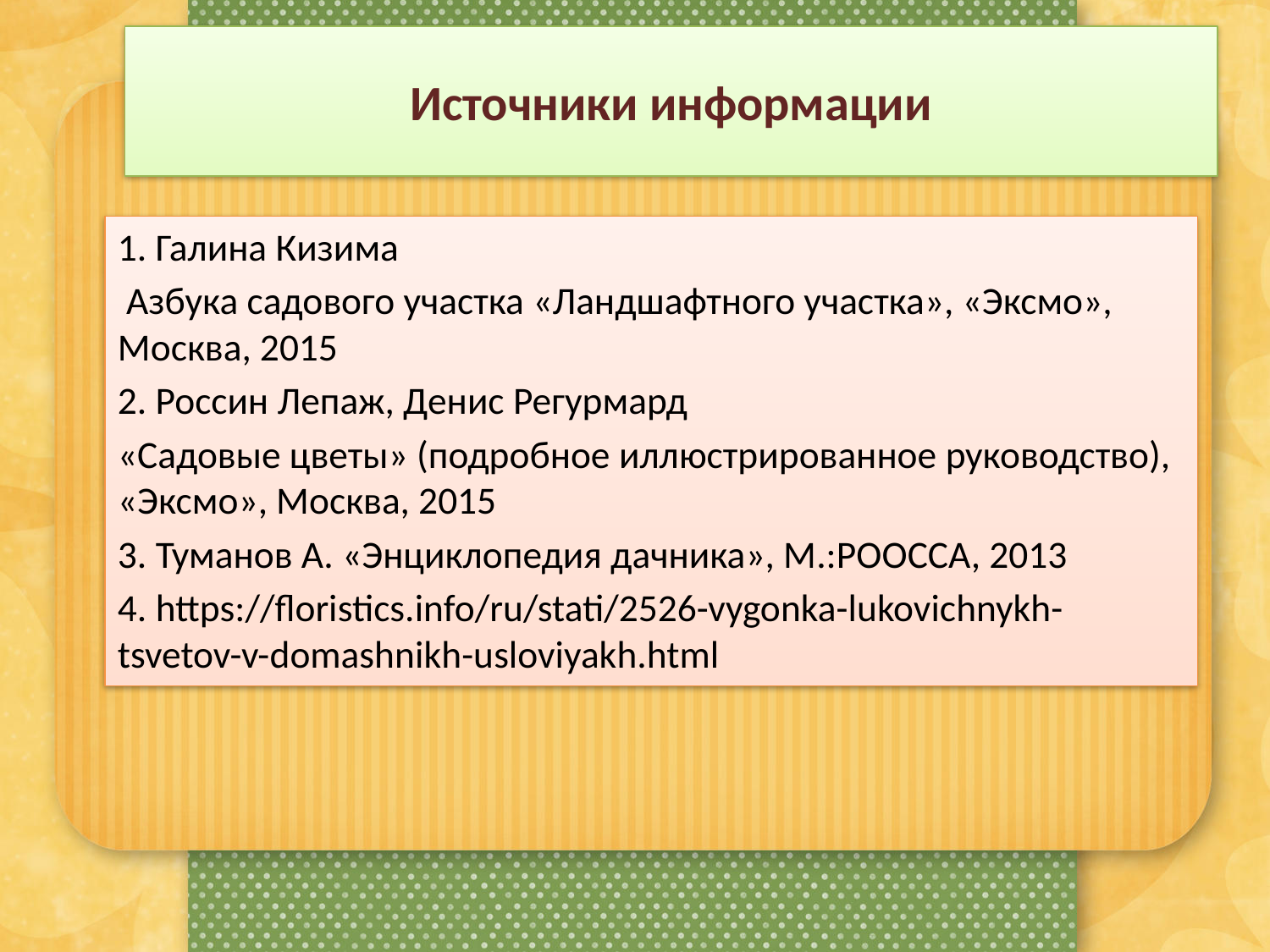

# Источники информации
1. Галина Кизима
 Азбука садового участка «Ландшафтного участка», «Эксмо», Москва, 2015
2. Россин Лепаж, Денис Регурмард
«Садовые цветы» (подробное иллюстрированное руководство), «Эксмо», Москва, 2015
3. Туманов А. «Энциклопедия дачника», М.:РООССА, 2013
4. https://floristics.info/ru/stati/2526-vygonka-lukovichnykh-tsvetov-v-domashnikh-usloviyakh.html